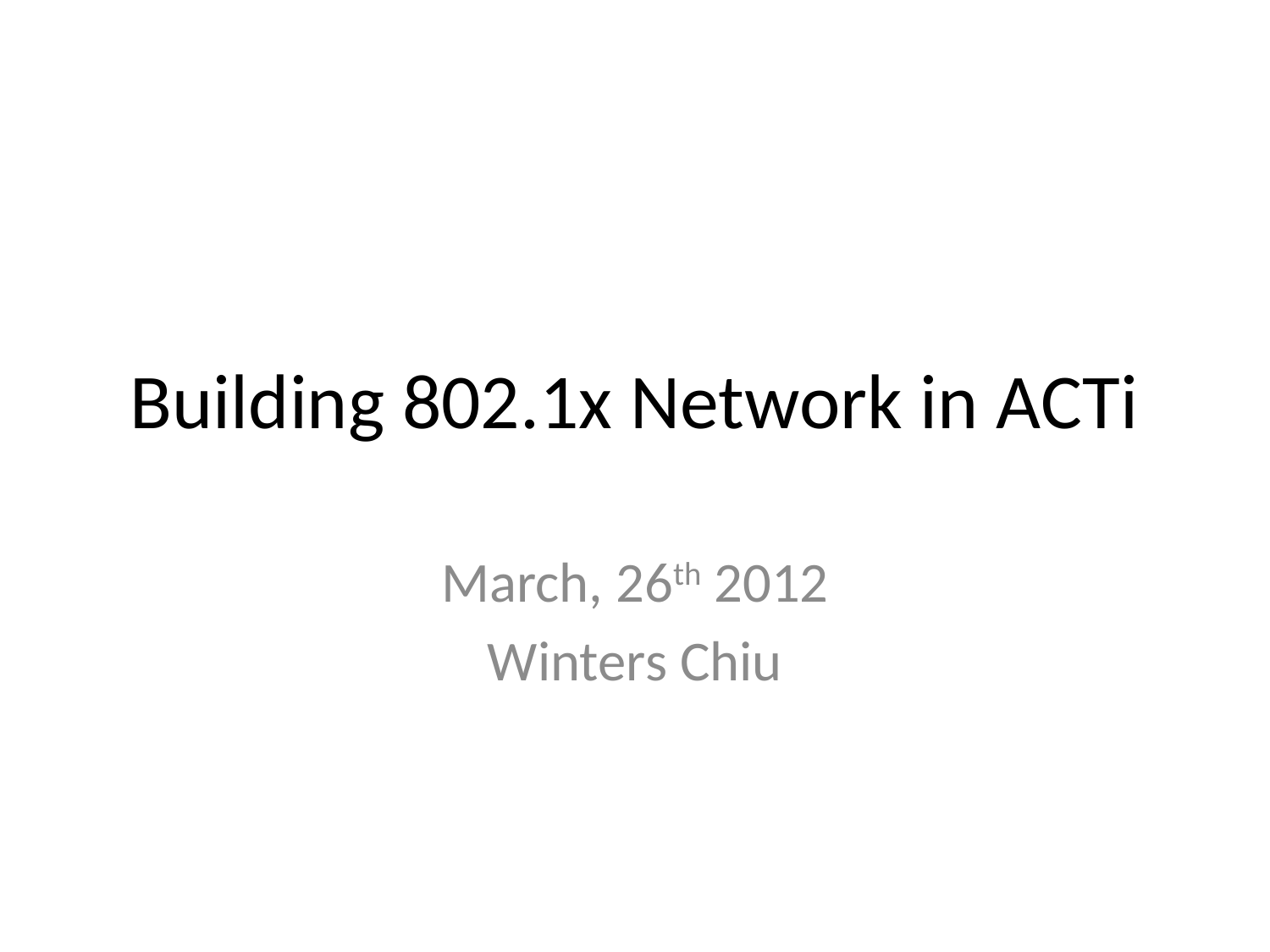

# Building 802.1x Network in ACTi
March, 26th 2012
Winters Chiu